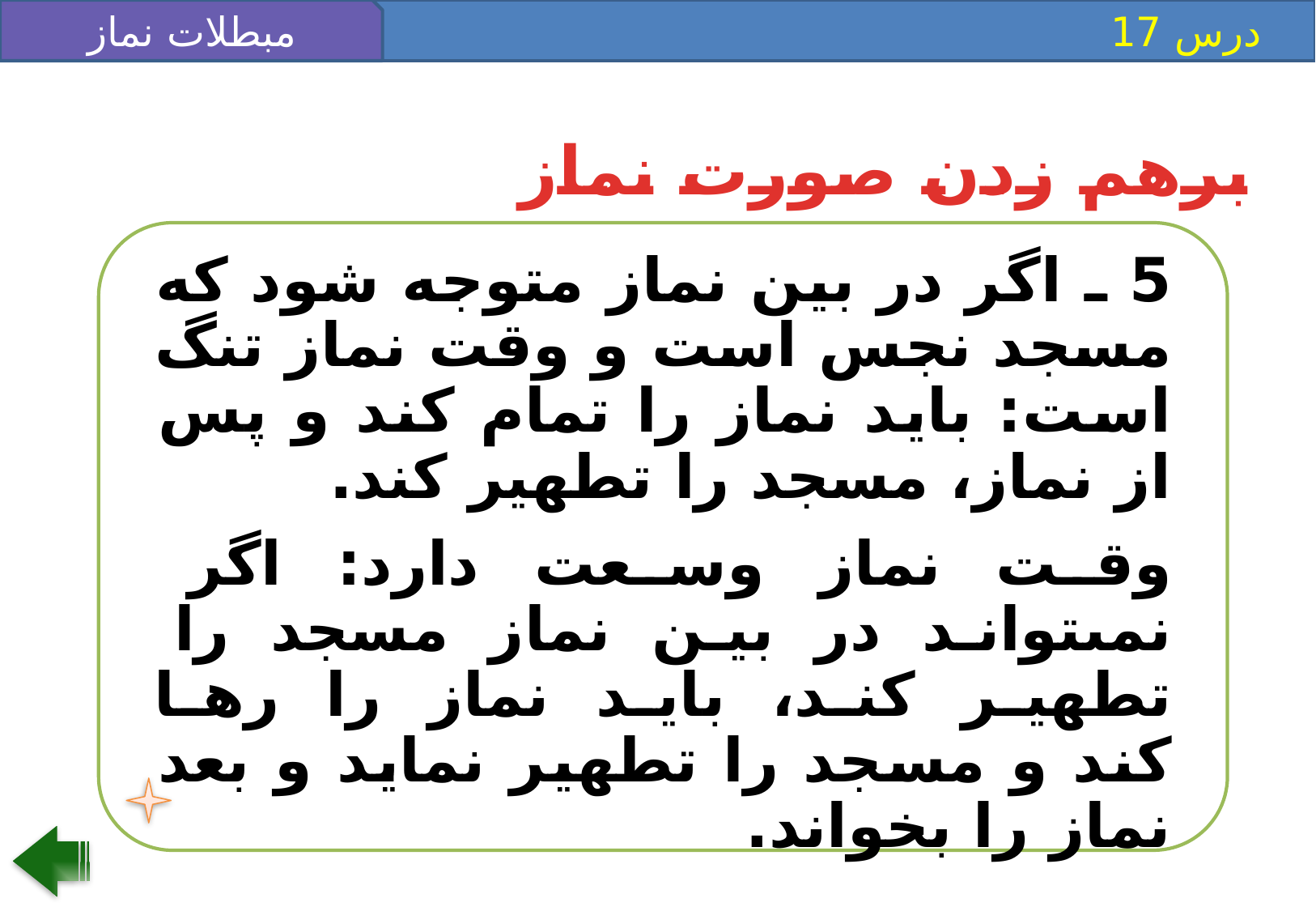

مبطلات نماز
 درس 17
برهم زدن صورت نماز

5 ـ اگر در بين نماز متوجه شود كه مسجد نجس است و وقت نماز تنگ است: بايد نماز را تمام كند و پس از نماز، مسجد را تطهير كند.
وقت نماز وسعت دارد: اگر نمى‏تواند در بين نماز مسجد را تطهير كند، بايد نماز را رها
كند و مسجد را تطهير نمايد و بعد نماز را بخواند.